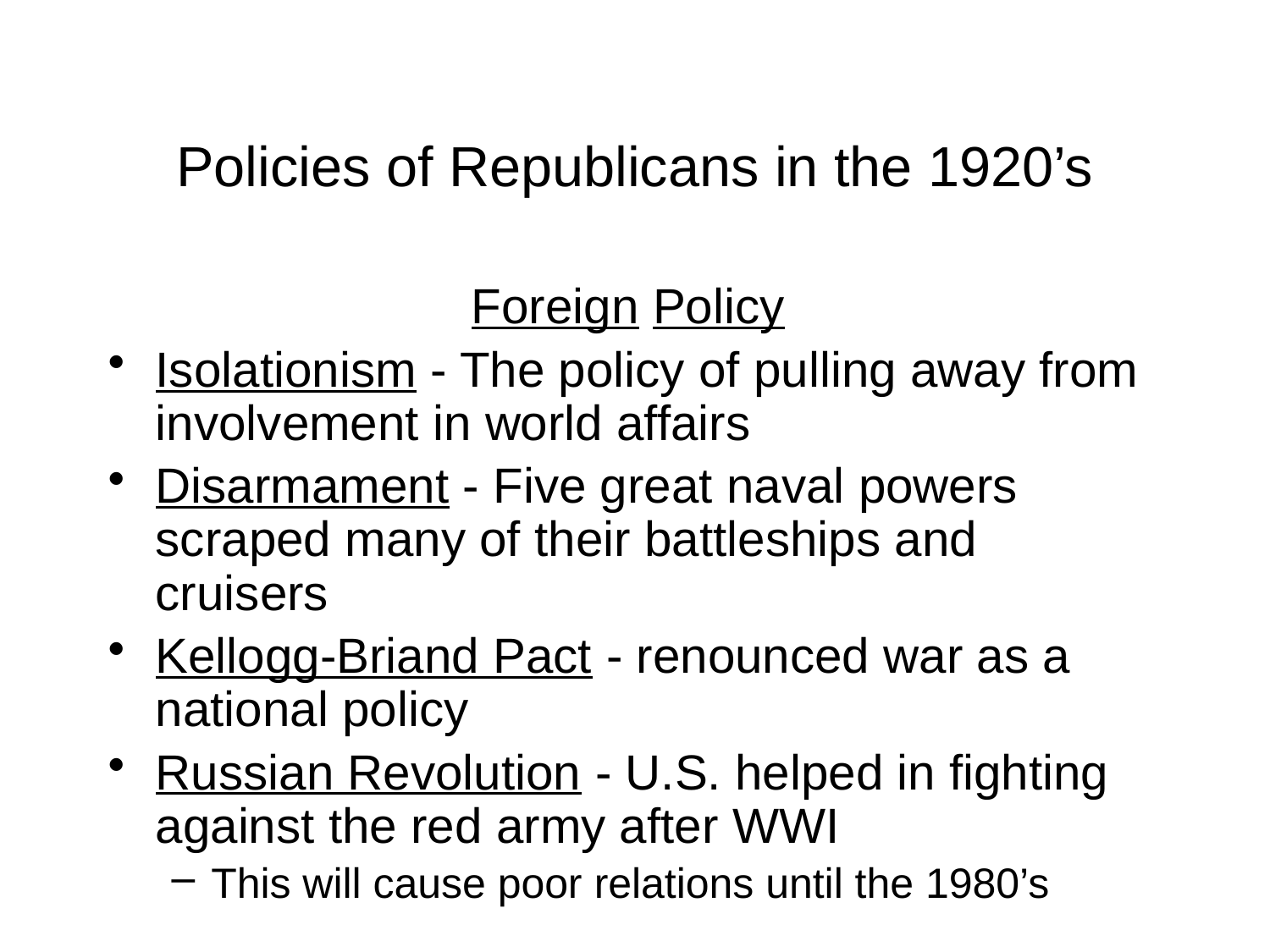

# Policies of Republicans in the 1920’s
Foreign Policy
Isolationism - The policy of pulling away from involvement in world affairs
Disarmament - Five great naval powers scraped many of their battleships and cruisers
Kellogg-Briand Pact - renounced war as a national policy
Russian Revolution - U.S. helped in fighting against the red army after WWI
This will cause poor relations until the 1980’s